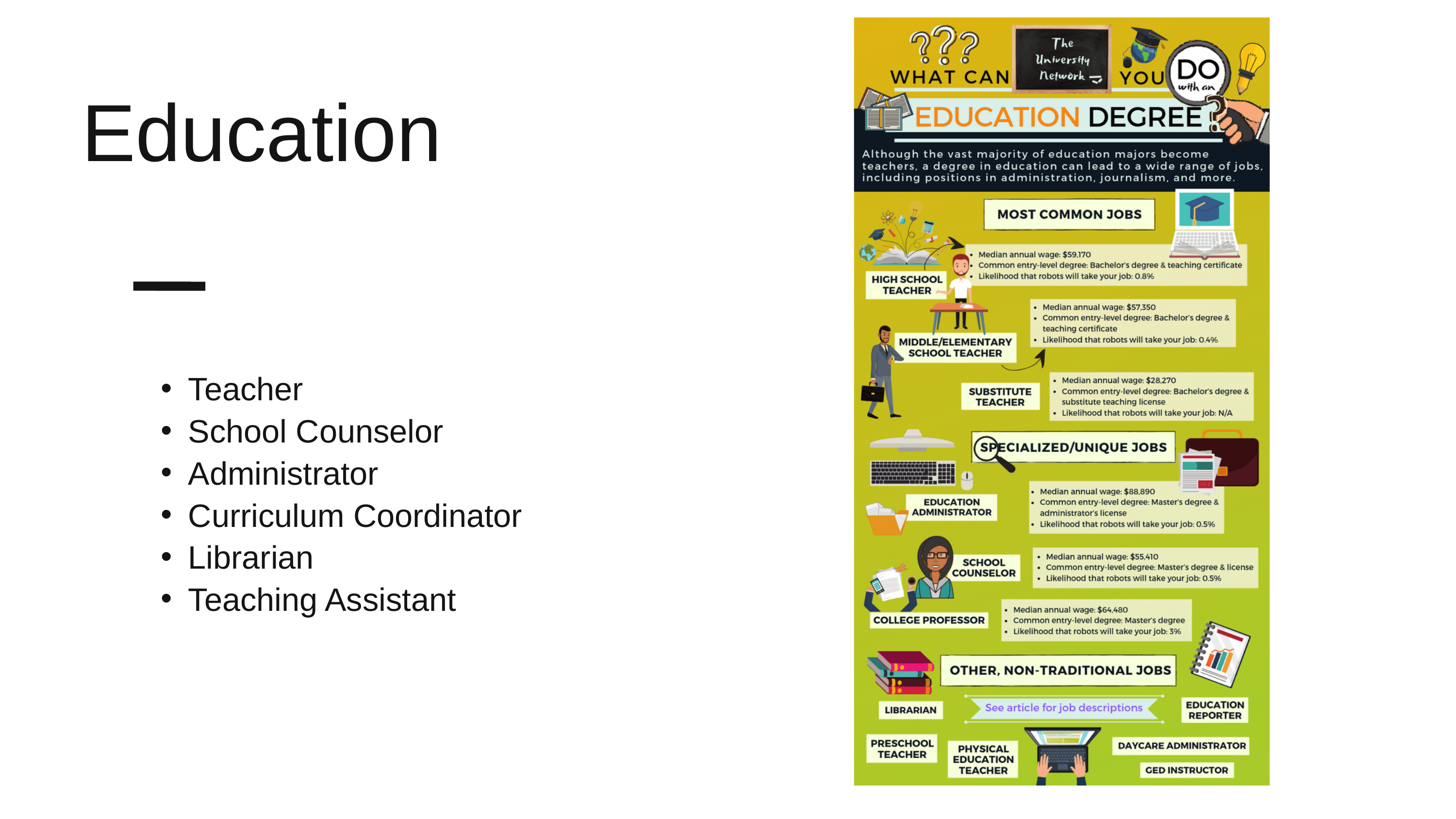

Education

Teacher
School Counselor
Administrator
Curriculum Coordinator
Librarian
Teaching Assistant